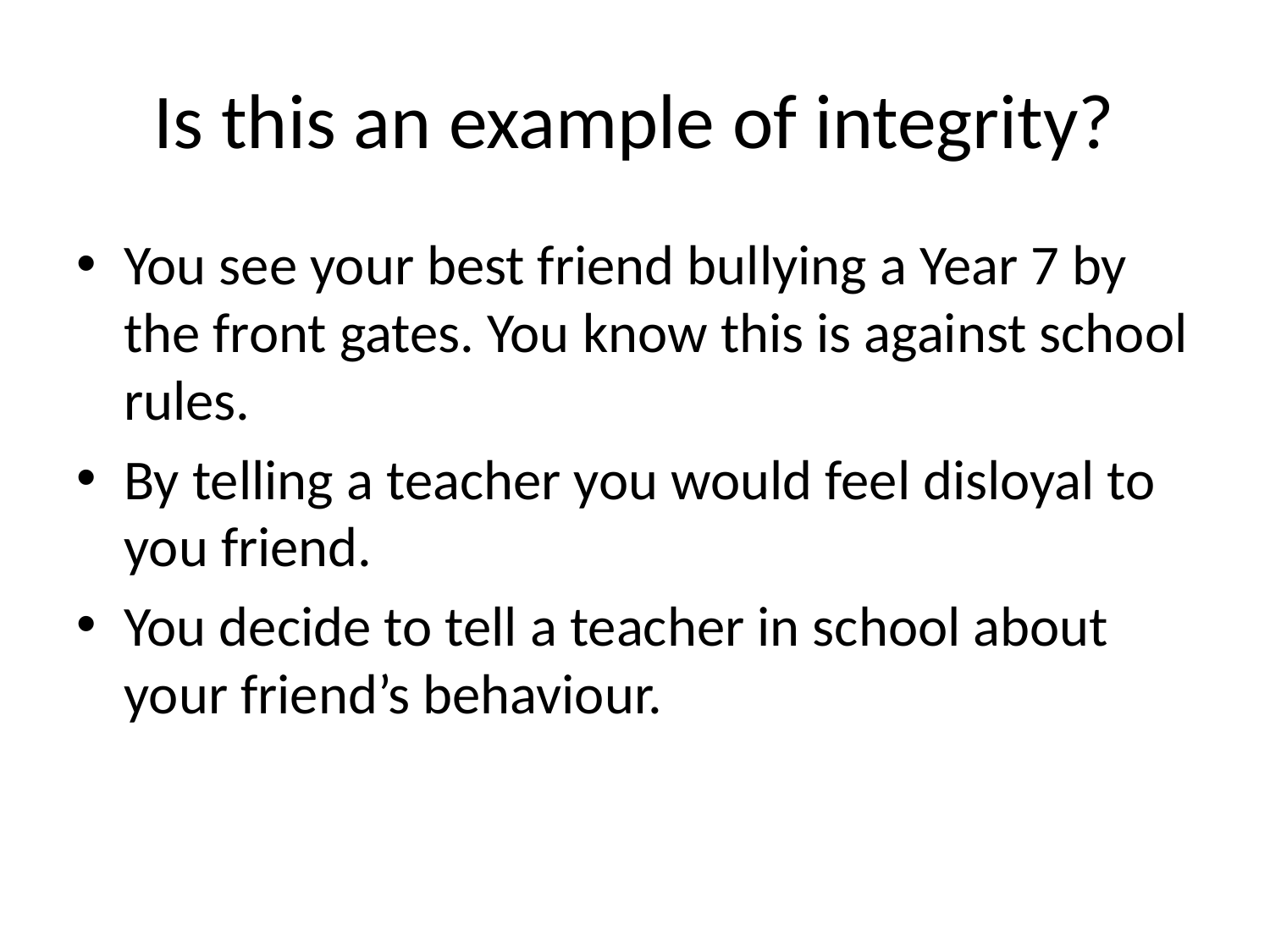

# Is this an example of integrity?
You see your best friend bullying a Year 7 by the front gates. You know this is against school rules.
By telling a teacher you would feel disloyal to you friend.
You decide to tell a teacher in school about your friend’s behaviour.